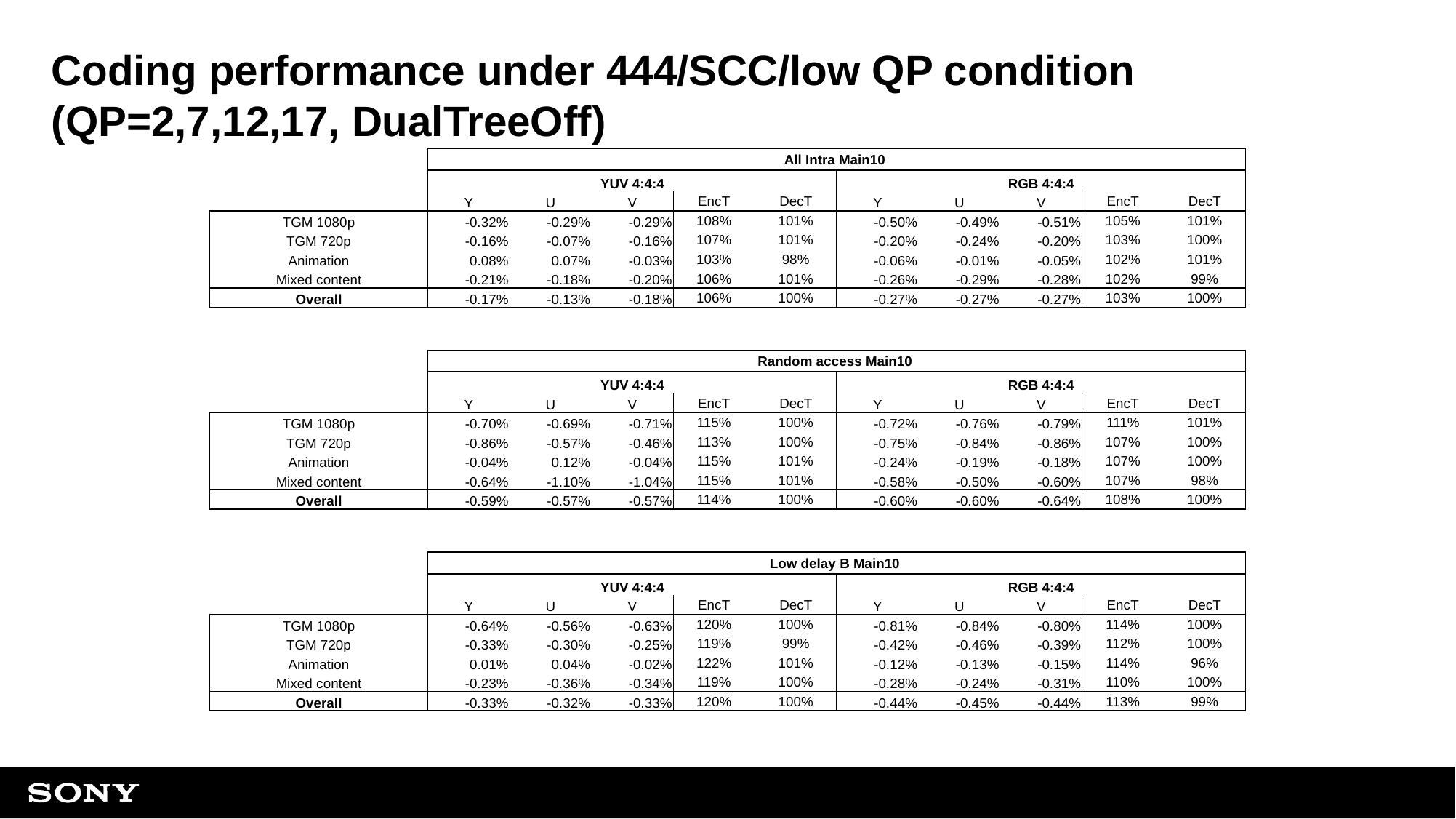

# Coding performance under 444/SCC/low QP condition (QP=2,7,12,17, DualTreeOff)
|  | All Intra Main10 |  |  |  |  |  |  |  |  |  |
| --- | --- | --- | --- | --- | --- | --- | --- | --- | --- | --- |
|  | YUV 4:4:4 |  |  |  |  | RGB 4:4:4 |  |  |  |  |
|  | Y | U | V | EncT | DecT | Y | U | V | EncT | DecT |
| TGM 1080p | -0.32% | -0.29% | -0.29% | 108% | 101% | -0.50% | -0.49% | -0.51% | 105% | 101% |
| TGM 720p | -0.16% | -0.07% | -0.16% | 107% | 101% | -0.20% | -0.24% | -0.20% | 103% | 100% |
| Animation | 0.08% | 0.07% | -0.03% | 103% | 98% | -0.06% | -0.01% | -0.05% | 102% | 101% |
| Mixed content | -0.21% | -0.18% | -0.20% | 106% | 101% | -0.26% | -0.29% | -0.28% | 102% | 99% |
| Overall | -0.17% | -0.13% | -0.18% | 106% | 100% | -0.27% | -0.27% | -0.27% | 103% | 100% |
|  |  |  |  |  |  |  |  |  |  |  |
|  |  |  |  |  |  |  |  |  |  |  |
|  | Random access Main10 |  |  |  |  |  |  |  |  |  |
|  | YUV 4:4:4 |  |  |  |  | RGB 4:4:4 |  |  |  |  |
|  | Y | U | V | EncT | DecT | Y | U | V | EncT | DecT |
| TGM 1080p | -0.70% | -0.69% | -0.71% | 115% | 100% | -0.72% | -0.76% | -0.79% | 111% | 101% |
| TGM 720p | -0.86% | -0.57% | -0.46% | 113% | 100% | -0.75% | -0.84% | -0.86% | 107% | 100% |
| Animation | -0.04% | 0.12% | -0.04% | 115% | 101% | -0.24% | -0.19% | -0.18% | 107% | 100% |
| Mixed content | -0.64% | -1.10% | -1.04% | 115% | 101% | -0.58% | -0.50% | -0.60% | 107% | 98% |
| Overall | -0.59% | -0.57% | -0.57% | 114% | 100% | -0.60% | -0.60% | -0.64% | 108% | 100% |
|  |  |  |  |  |  |  |  |  |  |  |
|  |  |  |  |  |  |  |  |  |  |  |
|  | Low delay B Main10 |  |  |  |  |  |  |  |  |  |
|  | YUV 4:4:4 |  |  |  |  | RGB 4:4:4 |  |  |  |  |
|  | Y | U | V | EncT | DecT | Y | U | V | EncT | DecT |
| TGM 1080p | -0.64% | -0.56% | -0.63% | 120% | 100% | -0.81% | -0.84% | -0.80% | 114% | 100% |
| TGM 720p | -0.33% | -0.30% | -0.25% | 119% | 99% | -0.42% | -0.46% | -0.39% | 112% | 100% |
| Animation | 0.01% | 0.04% | -0.02% | 122% | 101% | -0.12% | -0.13% | -0.15% | 114% | 96% |
| Mixed content | -0.23% | -0.36% | -0.34% | 119% | 100% | -0.28% | -0.24% | -0.31% | 110% | 100% |
| Overall | -0.33% | -0.32% | -0.33% | 120% | 100% | -0.44% | -0.45% | -0.44% | 113% | 99% |